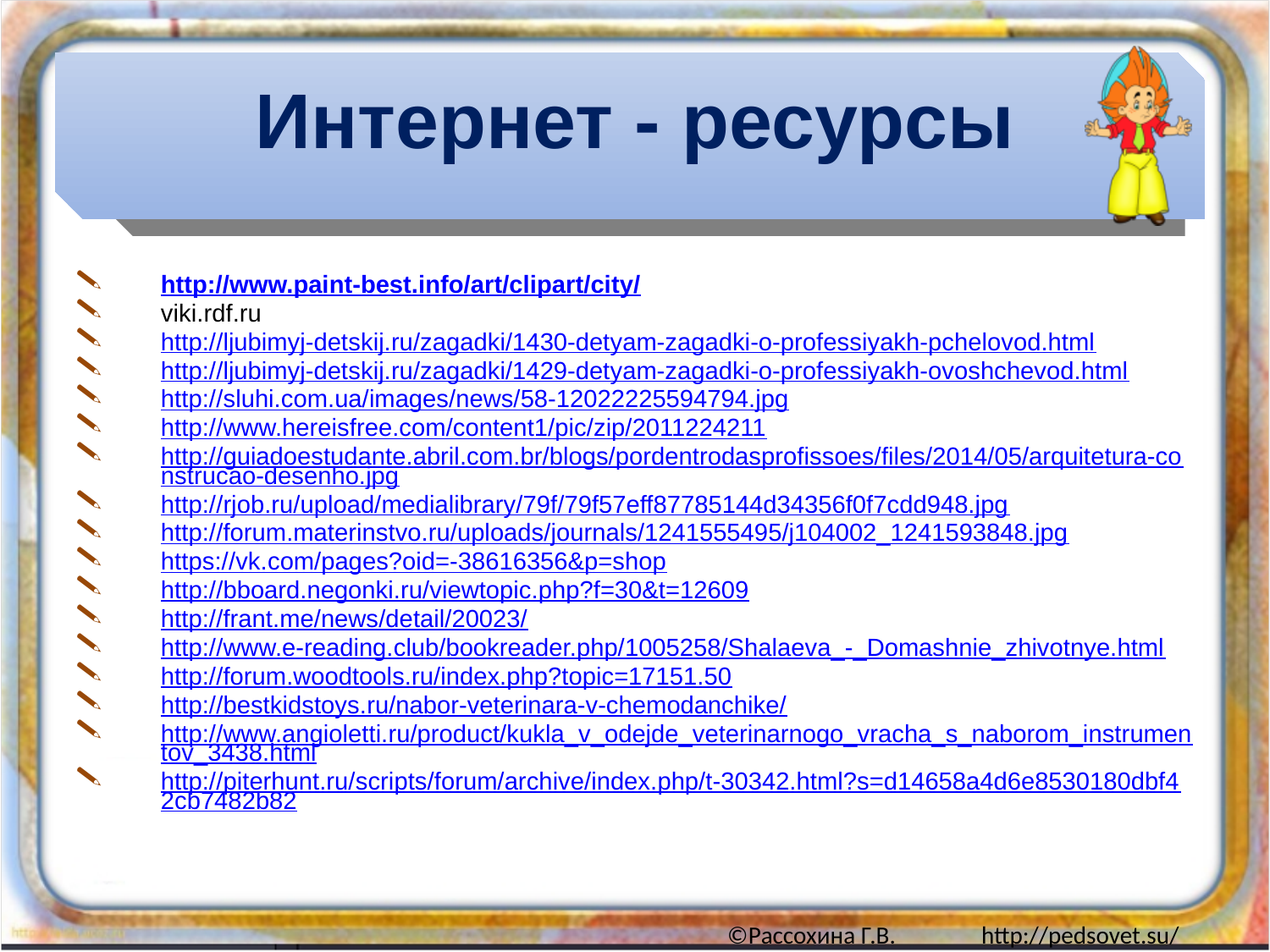

# Интернет - ресурсы
http://www.paint-best.info/art/clipart/city/
viki.rdf.ru
http://ljubimyj-detskij.ru/zagadki/1430-detyam-zagadki-o-professiyakh-pchelovod.html
http://ljubimyj-detskij.ru/zagadki/1429-detyam-zagadki-o-professiyakh-ovoshchevod.html
http://sluhi.com.ua/images/news/58-12022225594794.jpg
http://www.hereisfree.com/content1/pic/zip/2011224211
http://guiadoestudante.abril.com.br/blogs/pordentrodasprofissoes/files/2014/05/arquitetura-construcao-desenho.jpg
http://rjob.ru/upload/medialibrary/79f/79f57eff87785144d34356f0f7cdd948.jpg
http://forum.materinstvo.ru/uploads/journals/1241555495/j104002_1241593848.jpg
https://vk.com/pages?oid=-38616356&p=shop
http://bboard.negonki.ru/viewtopic.php?f=30&t=12609
http://frant.me/news/detail/20023/
http://www.e-reading.club/bookreader.php/1005258/Shalaeva_-_Domashnie_zhivotnye.html
http://forum.woodtools.ru/index.php?topic=17151.50
http://bestkidstoys.ru/nabor-veterinara-v-chemodanchike/
http://www.angioletti.ru/product/kukla_v_odejde_veterinarnogo_vracha_s_naborom_instrumentov_3438.html
http://piterhunt.ru/scripts/forum/archive/index.php/t-30342.html?s=d14658a4d6e8530180dbf42cb7482b82